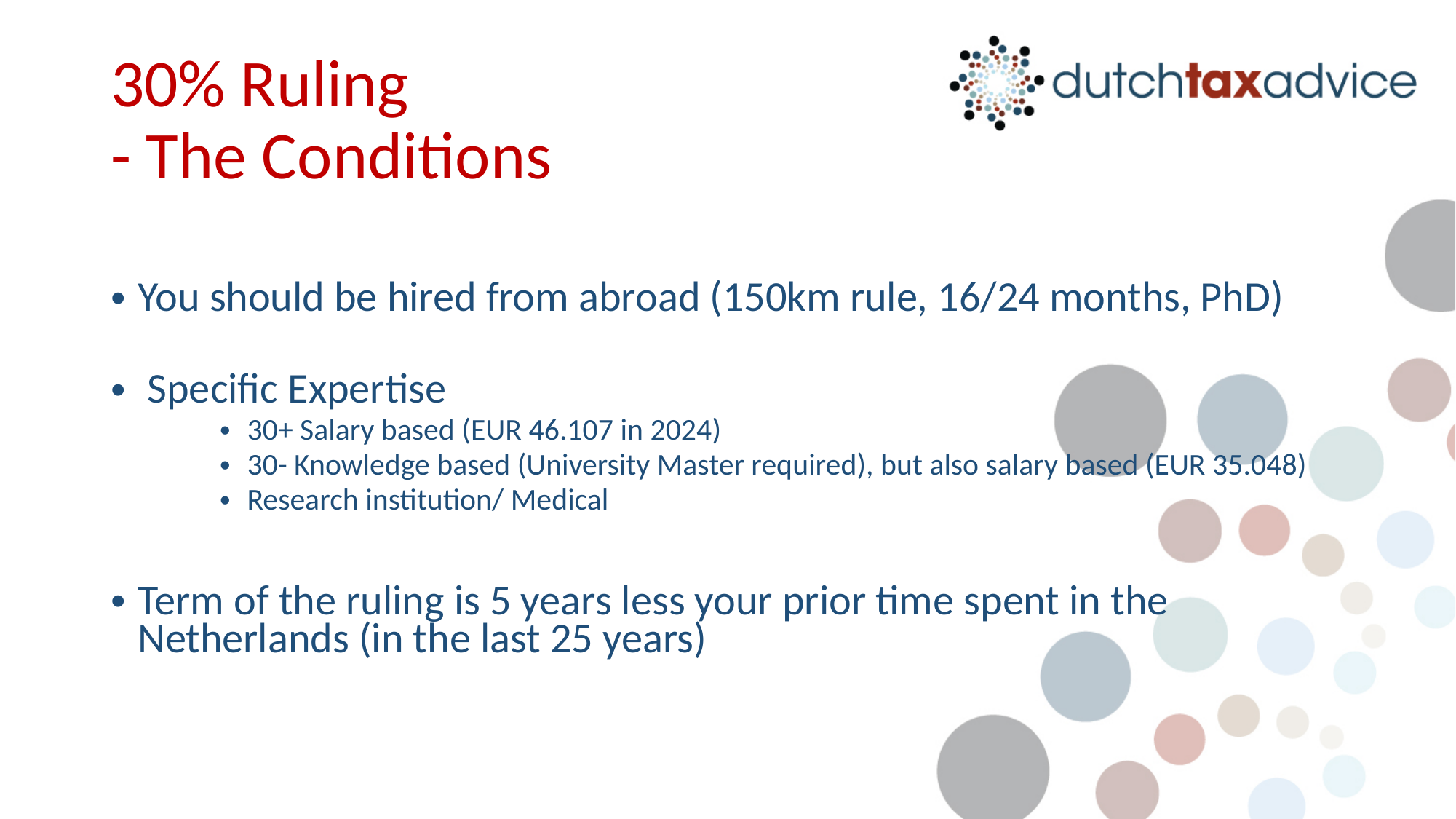

30% Ruling
- The Conditions

You should be hired from abroad (150km rule, 16/24 months, PhD)
 Specific Expertise
30+ Salary based (EUR 46.107 in 2024)
30- Knowledge based (University Master required), but also salary based (EUR 35.048)
Research institution/ Medical

Term of the ruling is 5 years less your prior time spent in the Netherlands (in the last 25 years)